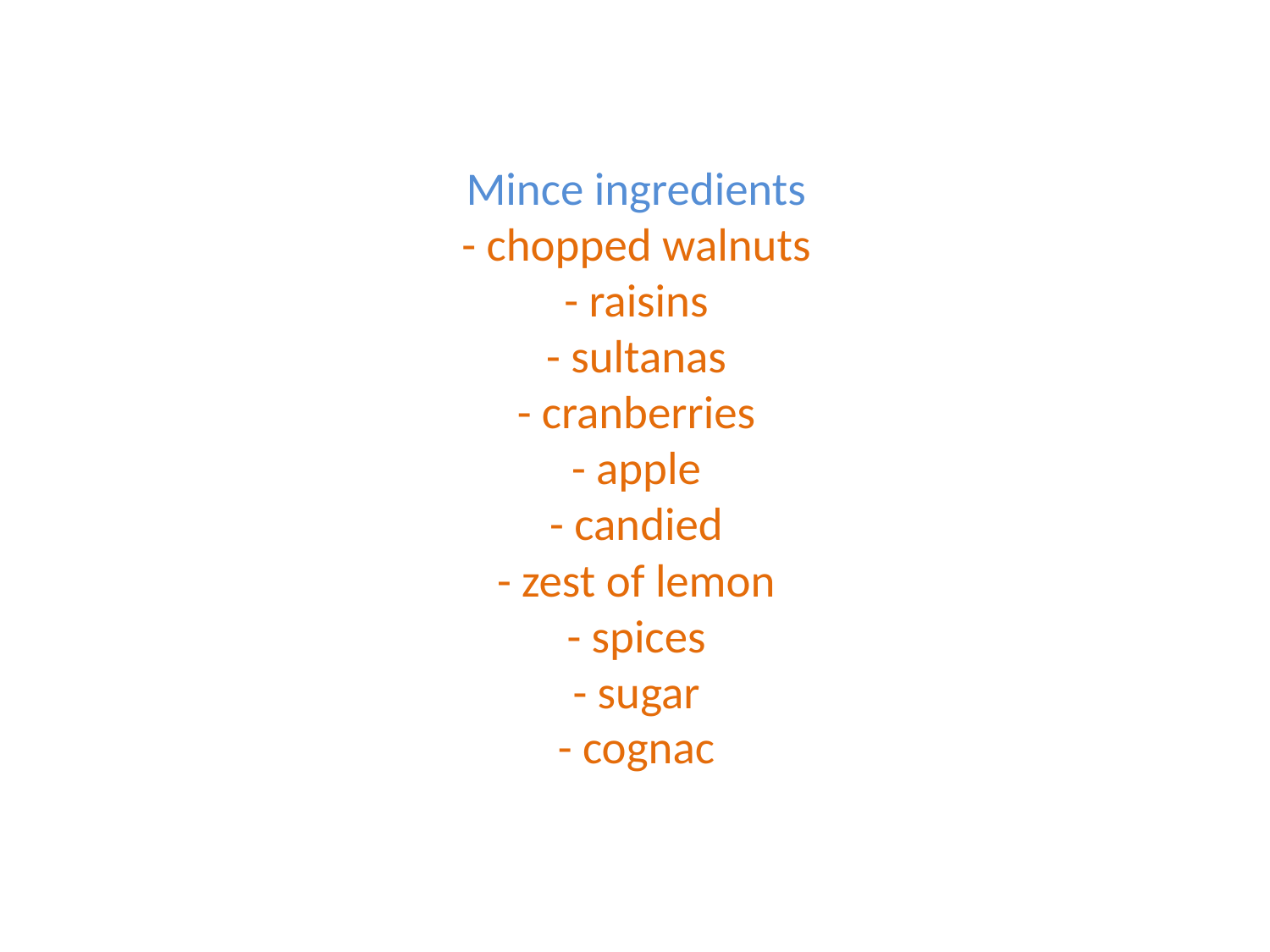

# Mince ingredients - chopped walnuts - raisins - sultanas - cranberries - apple - candied - zest of lemon - spices - sugar - cognac